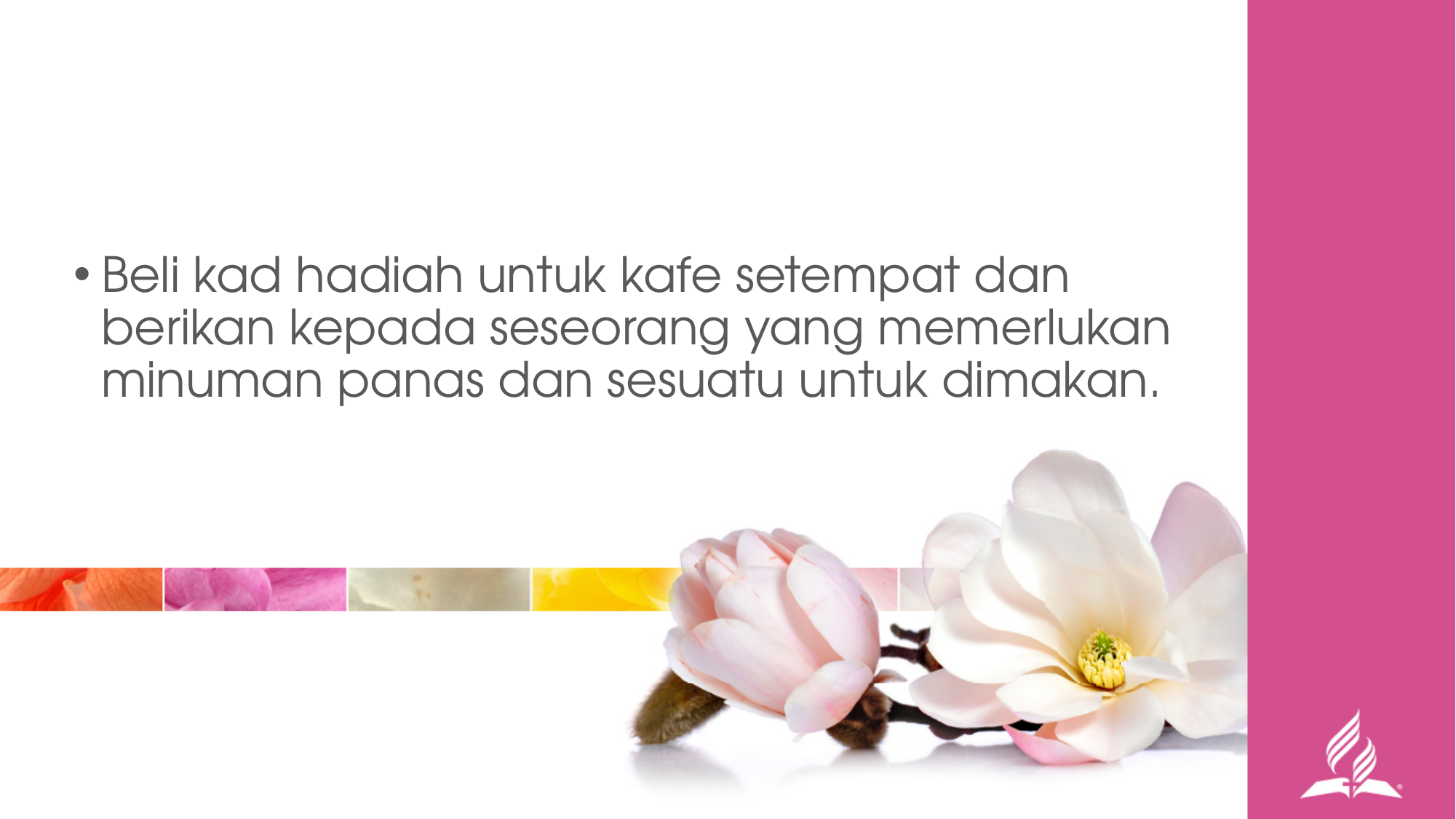

Beli kad hadiah untuk kafe setempat dan berikan kepada seseorang yang memerlukan minuman panas dan sesuatu untuk dimakan.